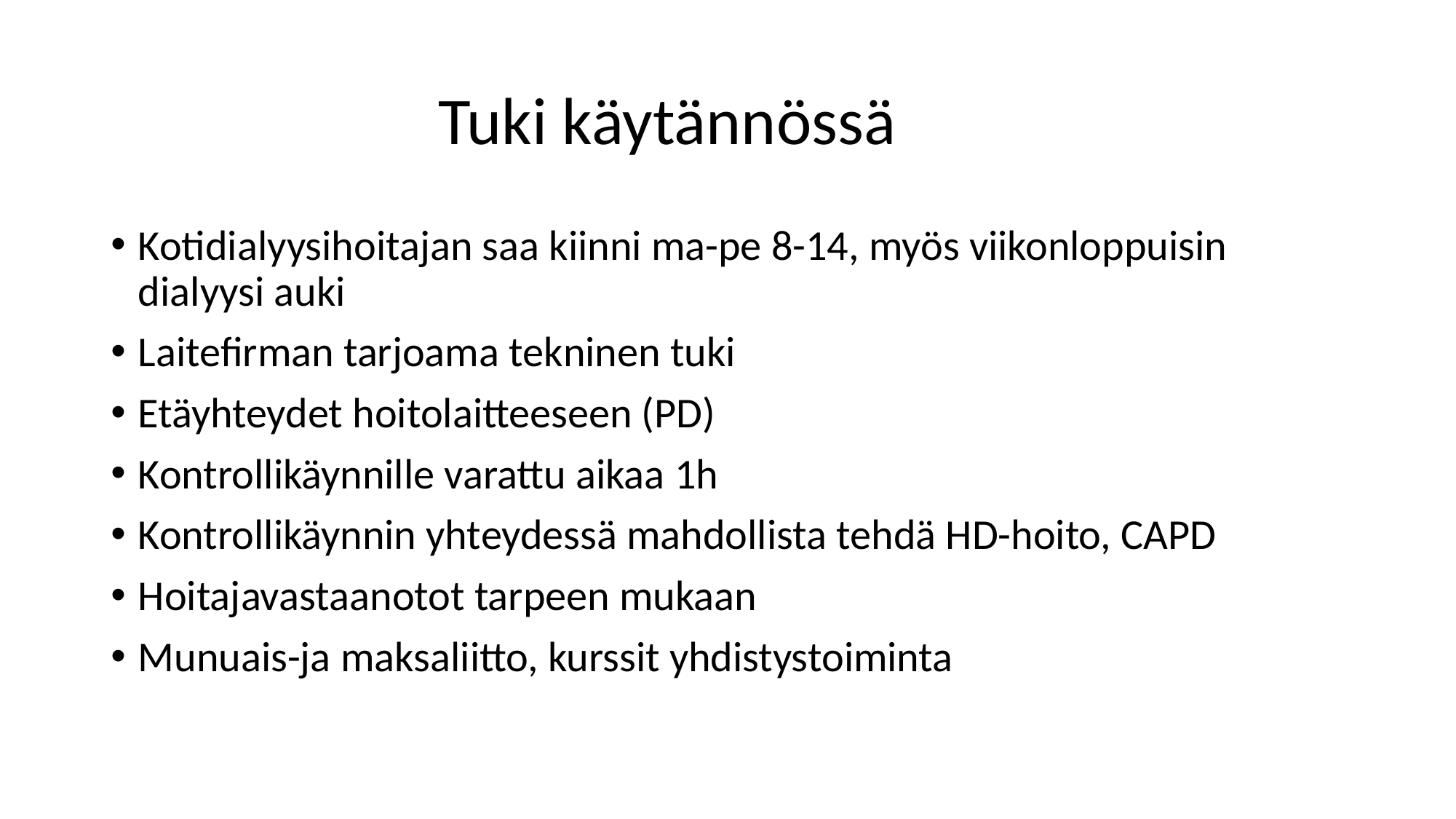

# Tuki käytännössä
Kotidialyysihoitajan saa kiinni ma-pe 8-14, myös viikonloppuisin dialyysi auki
Laitefirman tarjoama tekninen tuki
Etäyhteydet hoitolaitteeseen (PD)
Kontrollikäynnille varattu aikaa 1h
Kontrollikäynnin yhteydessä mahdollista tehdä HD-hoito, CAPD
Hoitajavastaanotot tarpeen mukaan
Munuais-ja maksaliitto, kurssit yhdistystoiminta